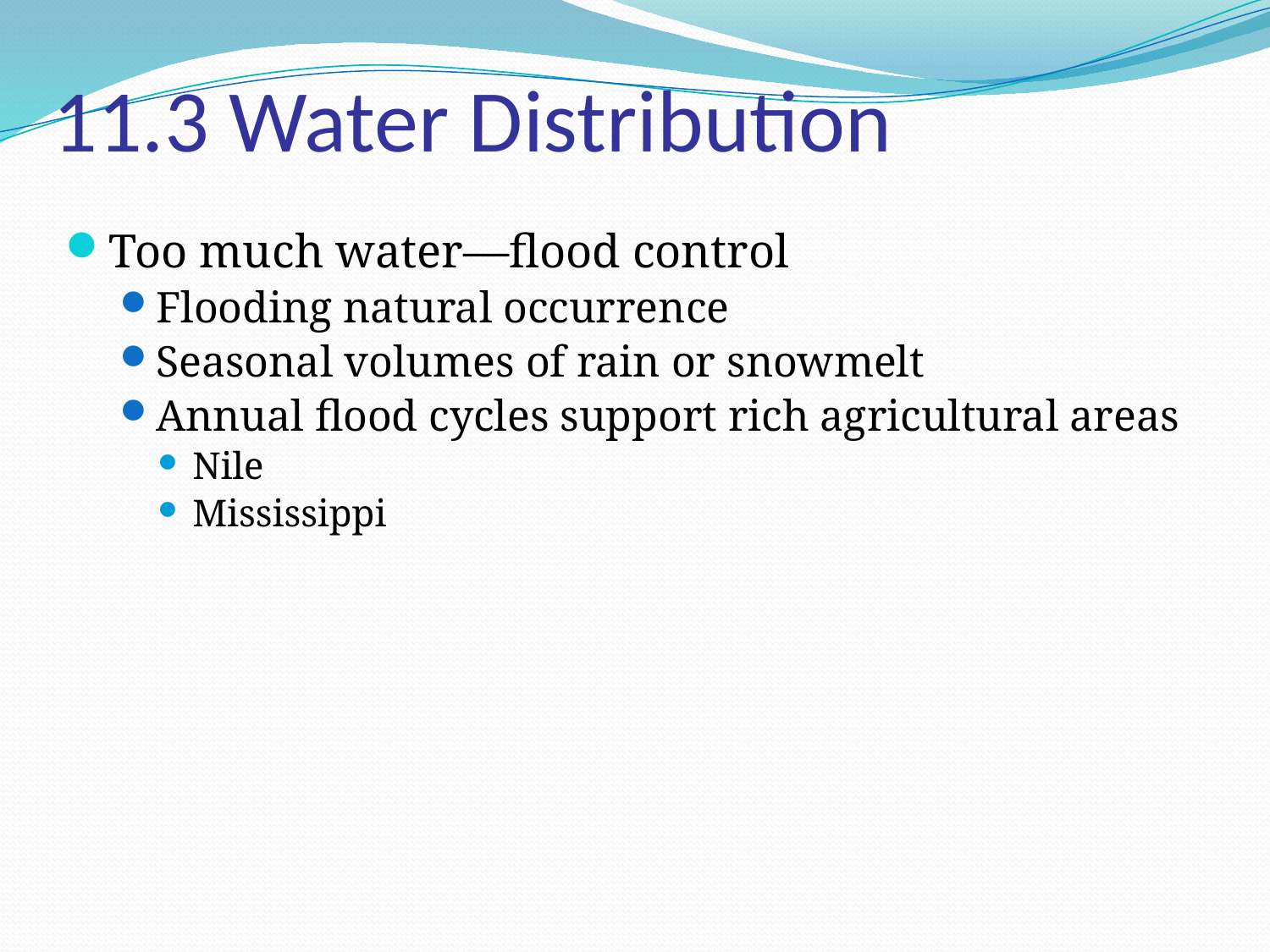

# 11.3 Water Distribution
Too much water—flood control
Flooding natural occurrence
Seasonal volumes of rain or snowmelt
Annual flood cycles support rich agricultural areas
Nile
Mississippi